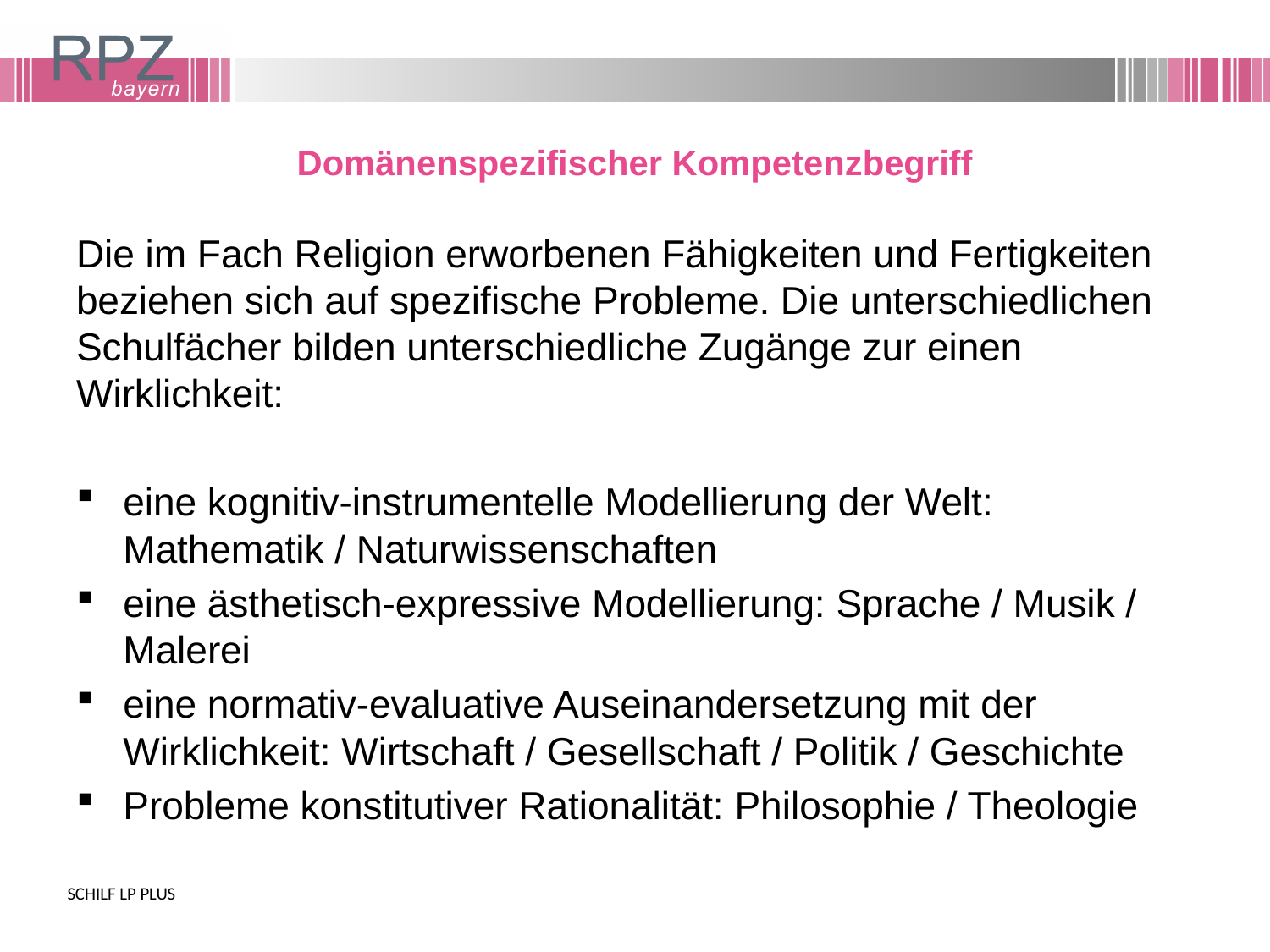

# Domänenspezifischer Kompetenzbegriff
Die im Fach Religion erworbenen Fähigkeiten und Fertigkeiten beziehen sich auf spezifische Probleme. Die unterschiedlichen Schulfächer bilden unterschiedliche Zugänge zur einen Wirklichkeit:

eine kognitiv-instrumentelle Modellierung der Welt: Mathematik / Naturwissenschaften
eine ästhetisch-expressive Modellierung: Sprache / Musik / Malerei
eine normativ-evaluative Auseinandersetzung mit der Wirklichkeit: Wirtschaft / Gesellschaft / Politik / Geschichte
Probleme konstitutiver Rationalität: Philosophie / Theologie